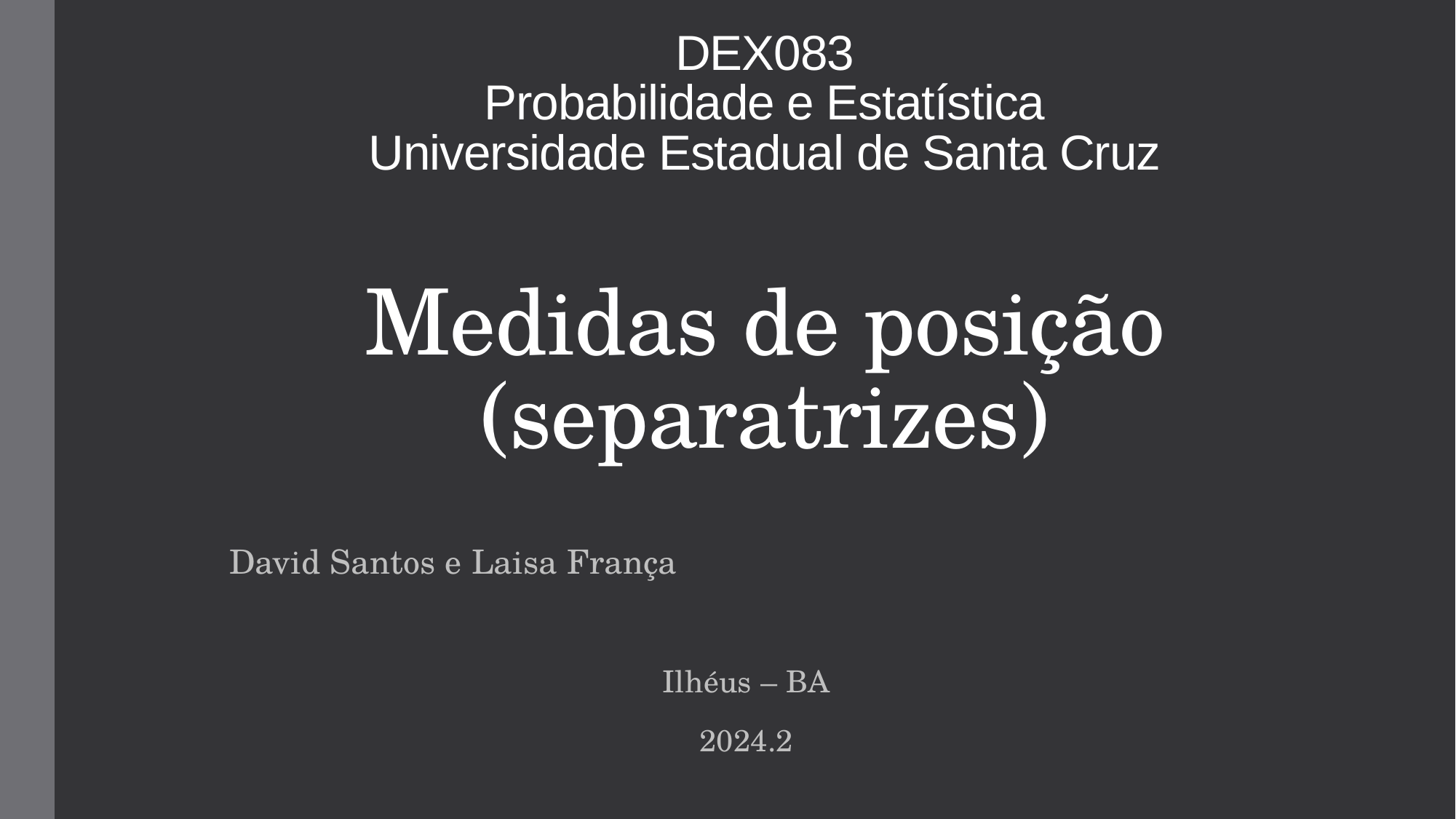

# DEX083 Probabilidade e Estatística Universidade Estadual de Santa Cruz Medidas de posição (separatrizes)
David Santos e Laisa França

Ilhéus – BA
2024.2